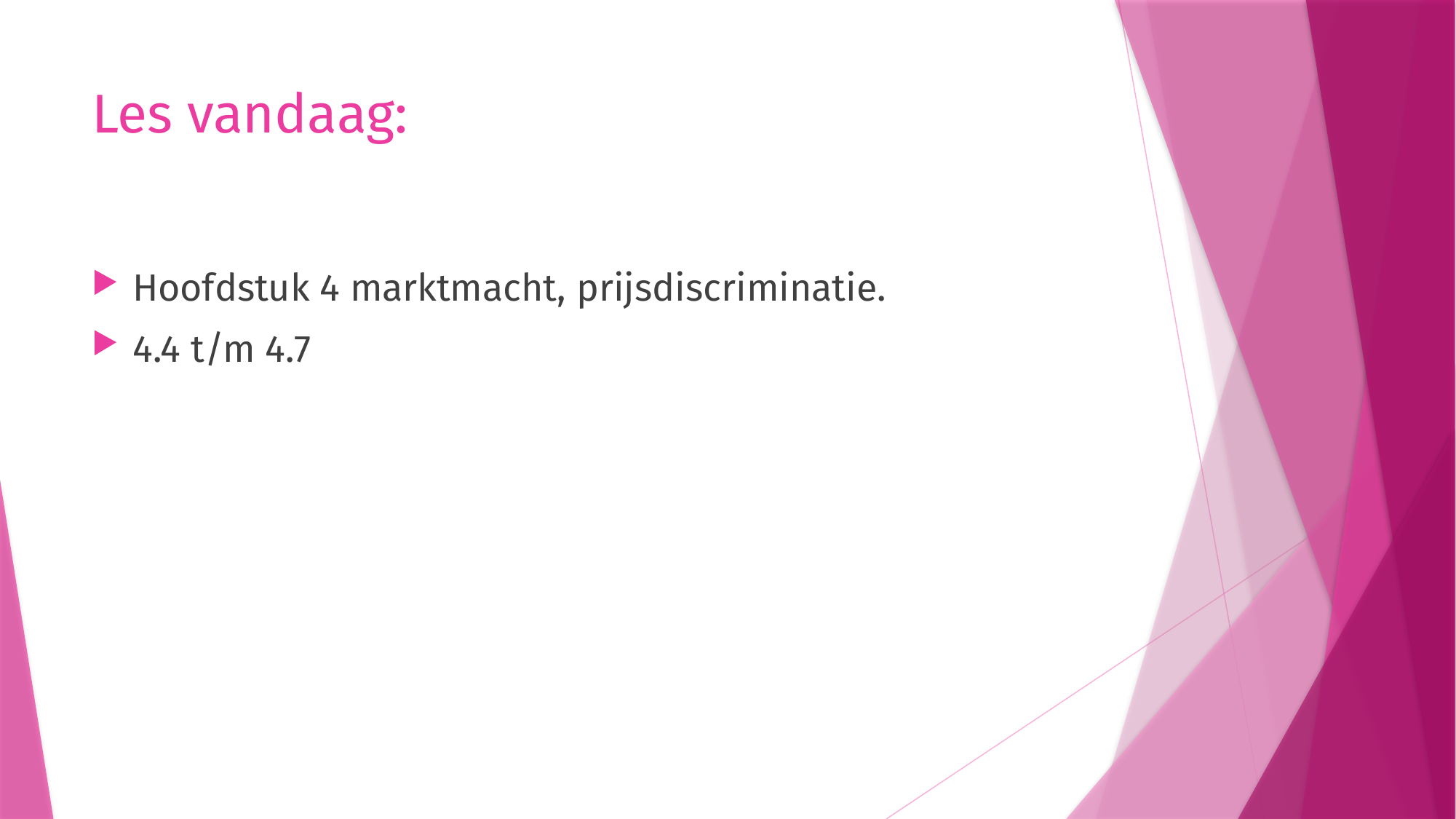

# Les vandaag:
Hoofdstuk 4 marktmacht, prijsdiscriminatie.
4.4 t/m 4.7